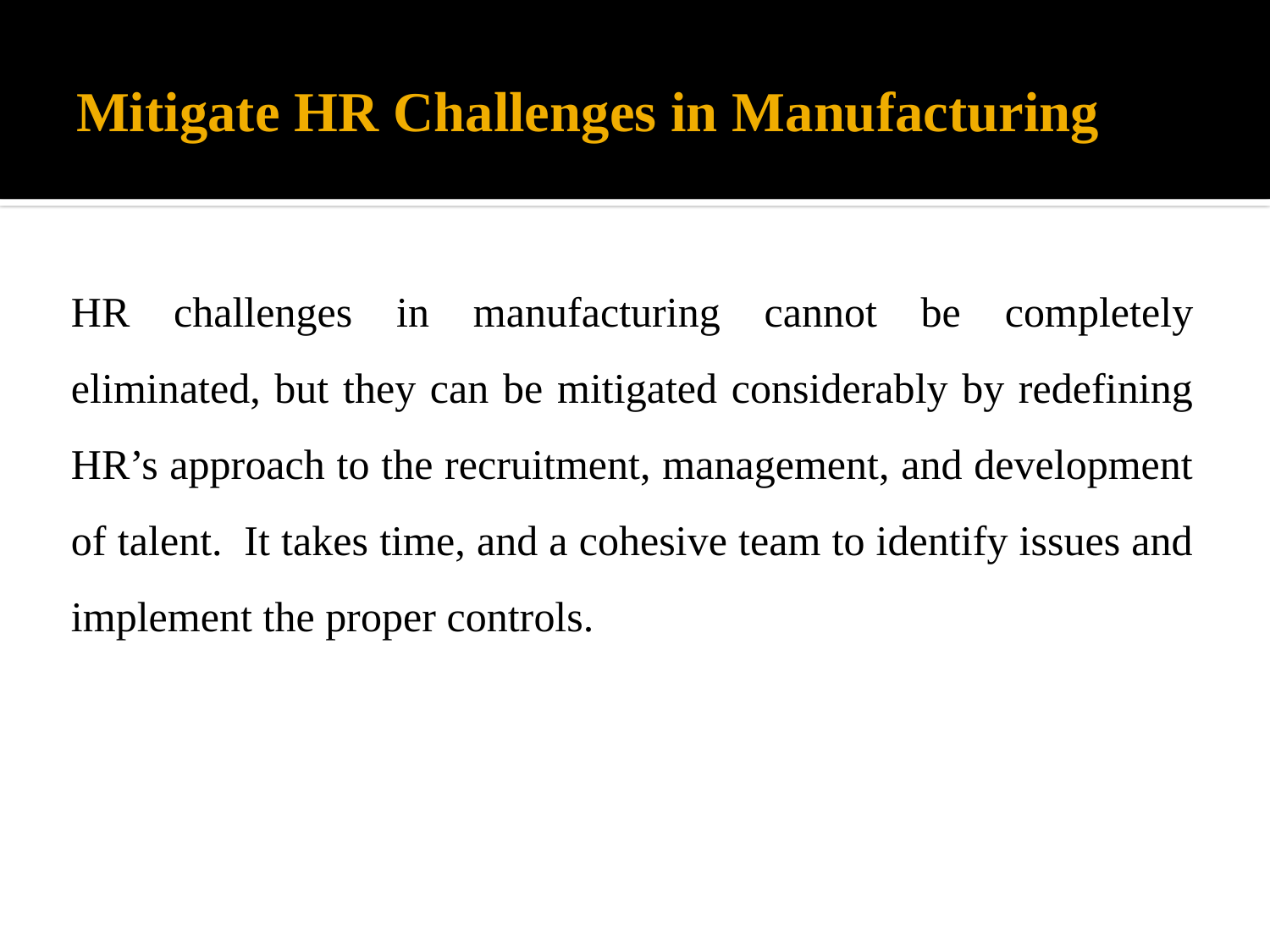

# Mitigate HR Challenges in Manufacturing
HR challenges in manufacturing cannot be completely eliminated, but they can be mitigated considerably by redefining HR’s approach to the recruitment, management, and development of talent.  It takes time, and a cohesive team to identify issues and implement the proper controls.